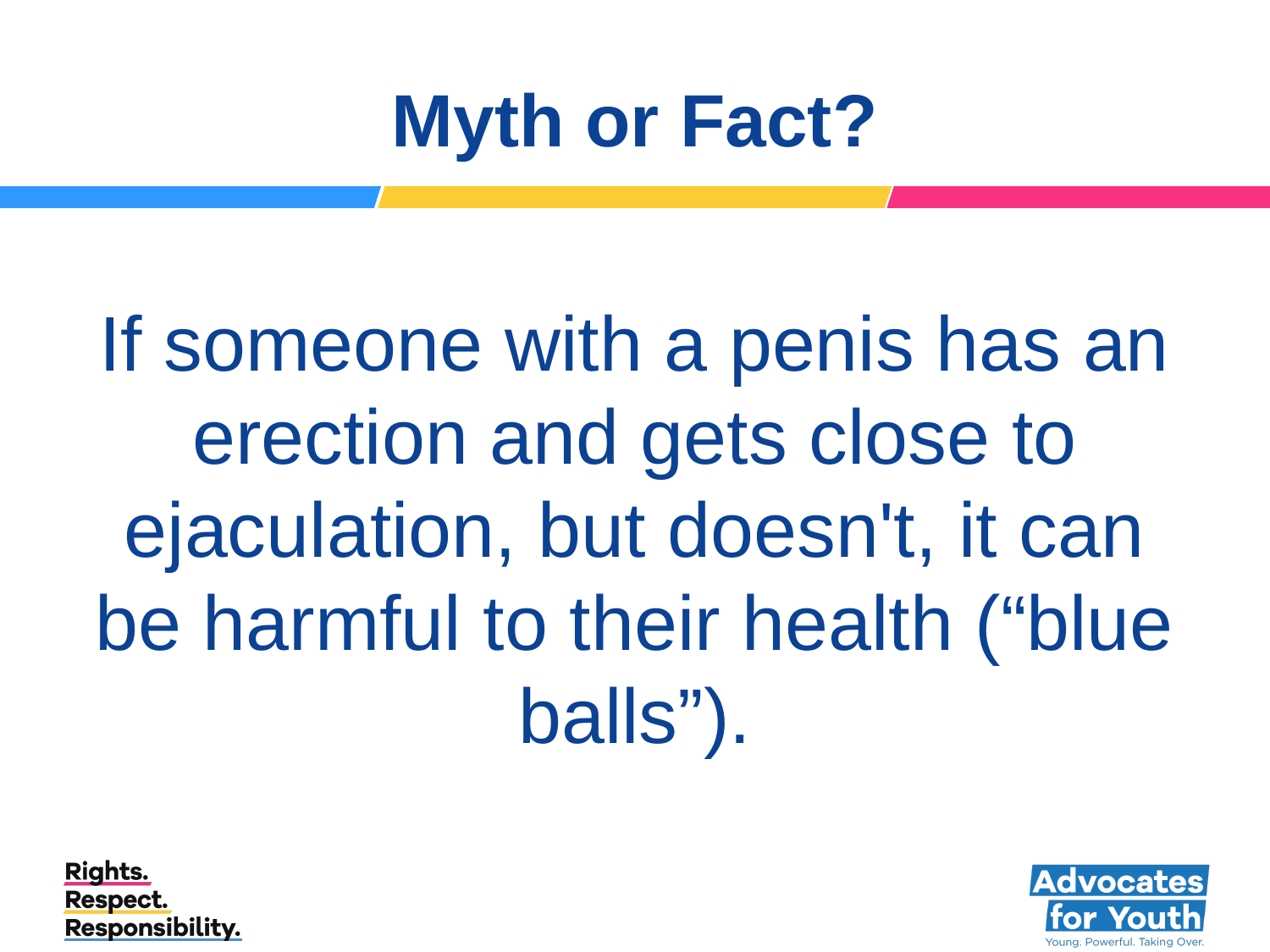

# Myth or Fact?
If someone with a penis has an erection and gets close to ejaculation, but doesn't, it can be harmful to their health (“blue balls”).